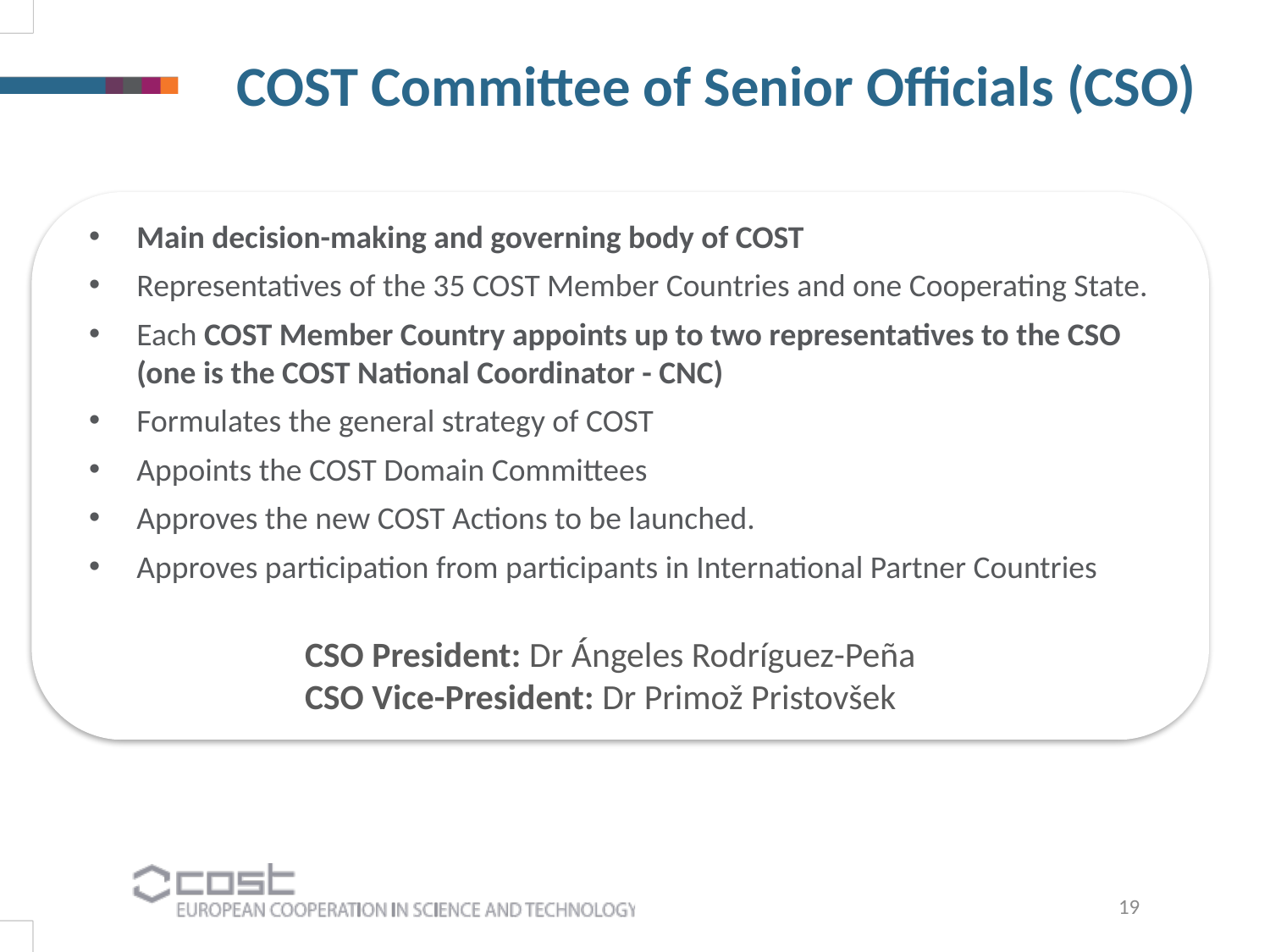

COST Committee of Senior Officials (CSO)

Main decision-making and governing body of COST
Representatives of the 35 COST Member Countries and one Cooperating State.
Each COST Member Country appoints up to two representatives to the CSO (one is the COST National Coordinator - CNC)
Formulates the general strategy of COST
Appoints the COST Domain Committees
Approves the new COST Actions to be launched.
Approves participation from participants in International Partner Countries

CSO President: Dr Ángeles Rodríguez-Peña
CSO Vice-President: Dr Primož Pristovšek
19